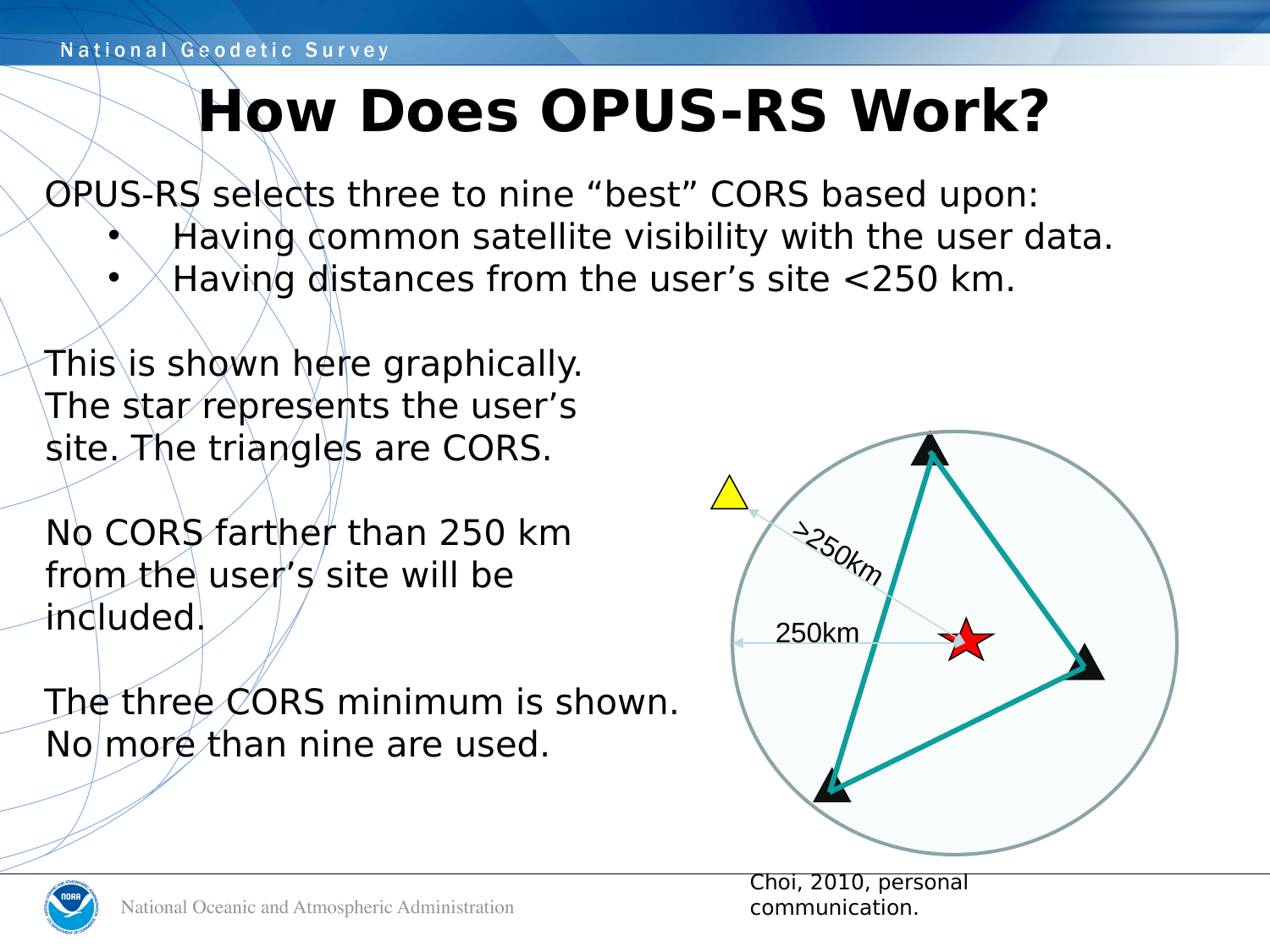

# How Does OPUS-RS Work?
OPUS-RS selects three to nine “best” CORS based upon:
Having common satellite visibility with the user data.
Having distances from the user’s site <250 km.

This is shown here graphically.
The star represents the user’s
site. The triangles are CORS.
No CORS farther than 250 km
from the user’s site will be
included.

The three CORS minimum is shown.
No more than nine are used.
s

>250km
250km

Choi, 2010, personal communication.